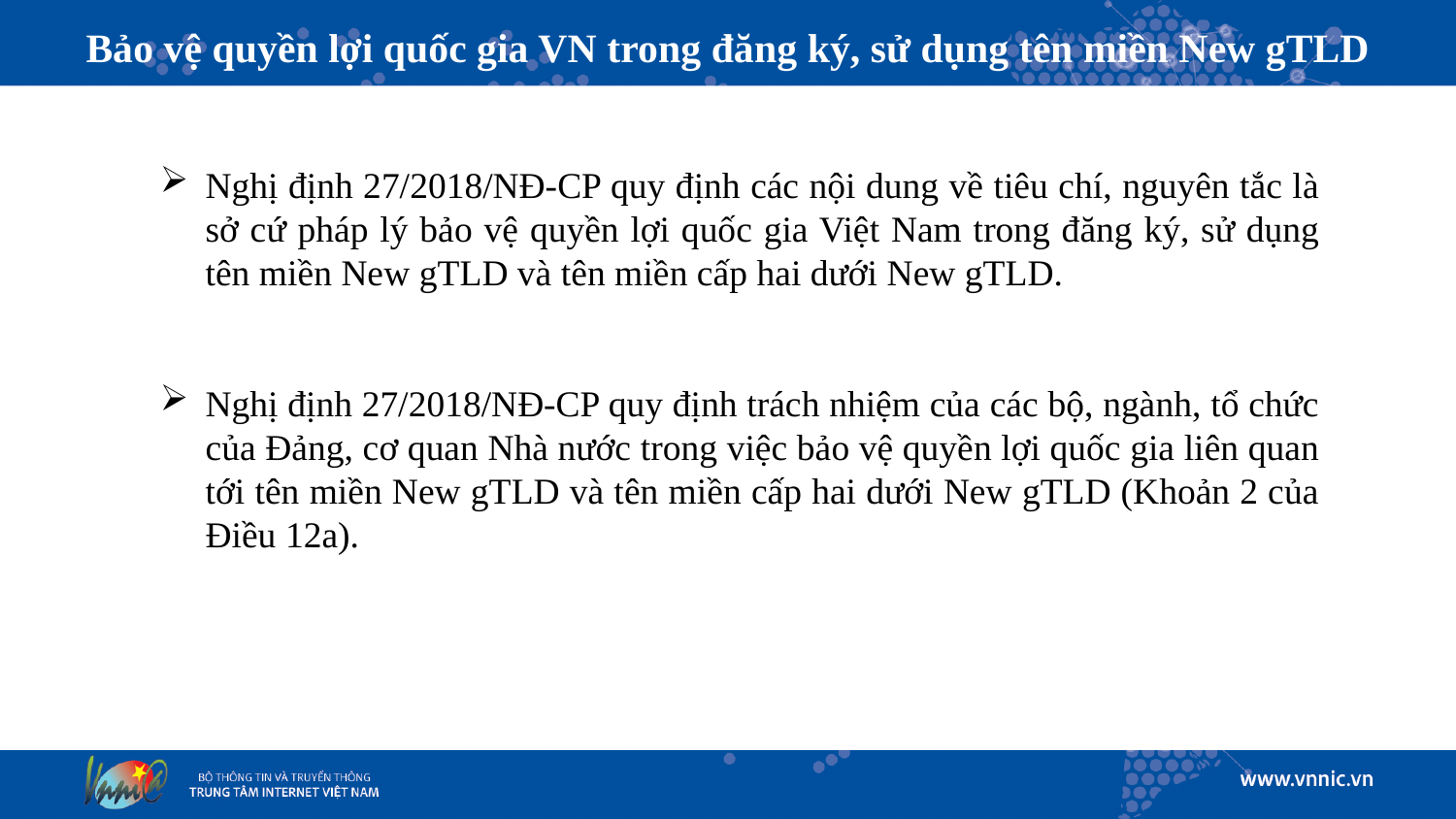

# Bảo vệ quyền lợi quốc gia VN trong đăng ký, sử dụng tên miền New gTLD
Nghị định 27/2018/NĐ-CP quy định các nội dung về tiêu chí, nguyên tắc là sở cứ pháp lý bảo vệ quyền lợi quốc gia Việt Nam trong đăng ký, sử dụng tên miền New gTLD và tên miền cấp hai dưới New gTLD.

Nghị định 27/2018/NĐ-CP quy định trách nhiệm của các bộ, ngành, tổ chức của Đảng, cơ quan Nhà nước trong việc bảo vệ quyền lợi quốc gia liên quan tới tên miền New gTLD và tên miền cấp hai dưới New gTLD (Khoản 2 của Điều 12a).